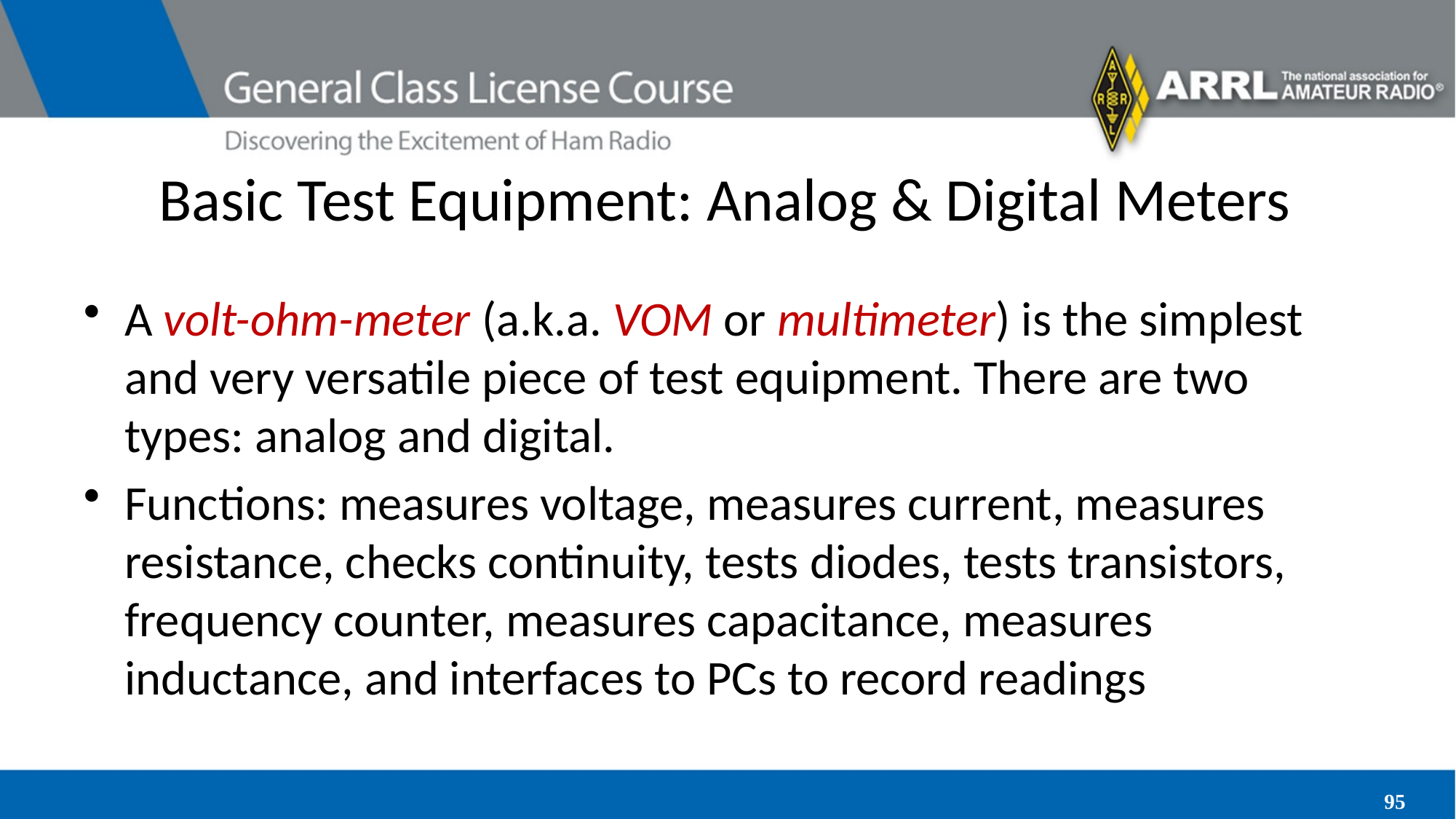

# Basic Test Equipment: Analog & Digital Meters
A volt-ohm-meter (a.k.a. VOM or multimeter) is the simplest and very versatile piece of test equipment. There are two types: analog and digital.
Functions: measures voltage, measures current, measures resistance, checks continuity, tests diodes, tests transistors, frequency counter, measures capacitance, measures inductance, and interfaces to PCs to record readings